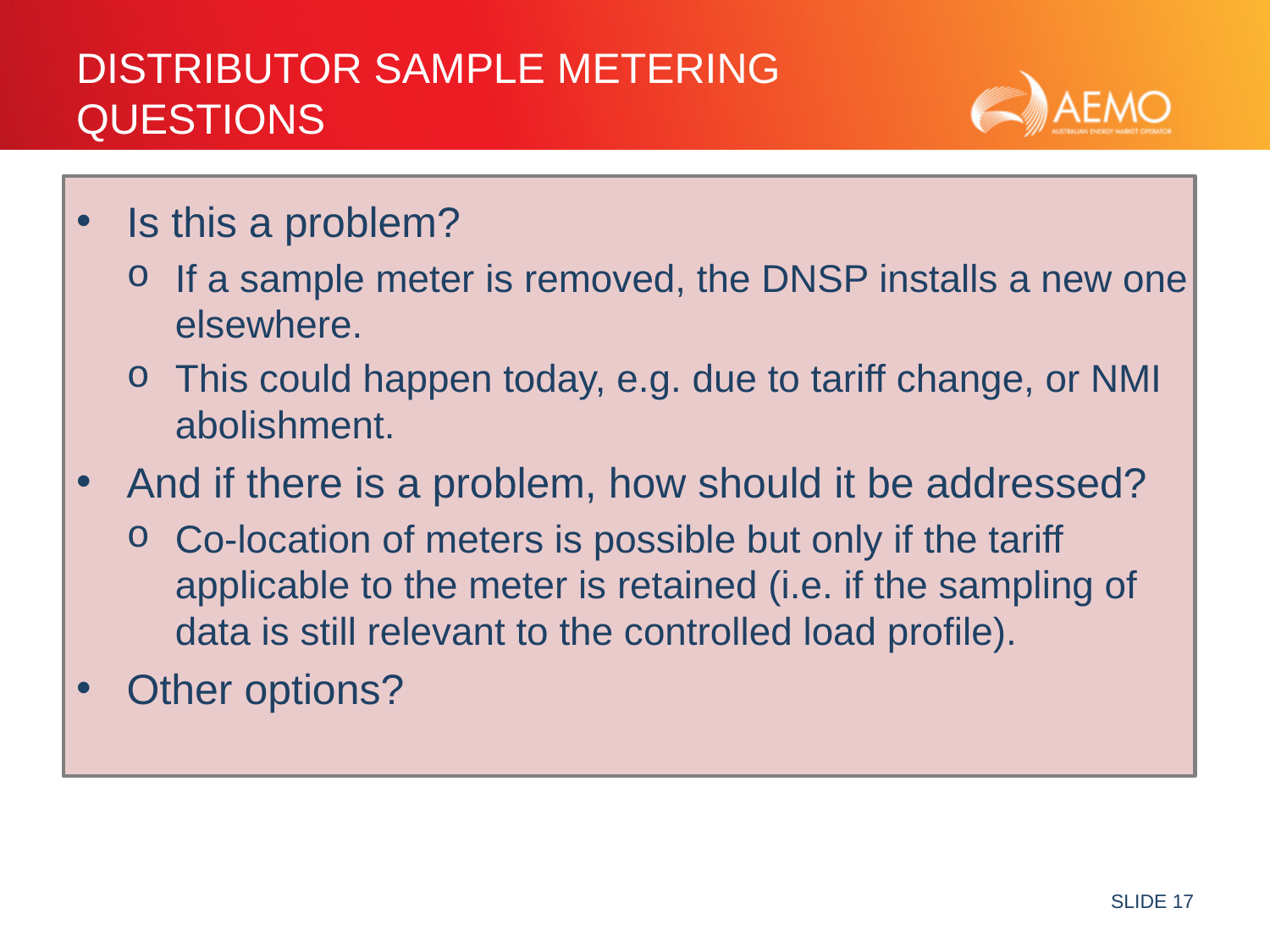

# Distributor Sample Metering Questions

Is this a problem?
If a sample meter is removed, the DNSP installs a new one elsewhere.
This could happen today, e.g. due to tariff change, or NMI abolishment.
And if there is a problem, how should it be addressed?
Co-location of meters is possible but only if the tariff applicable to the meter is retained (i.e. if the sampling of data is still relevant to the controlled load profile).
Other options?